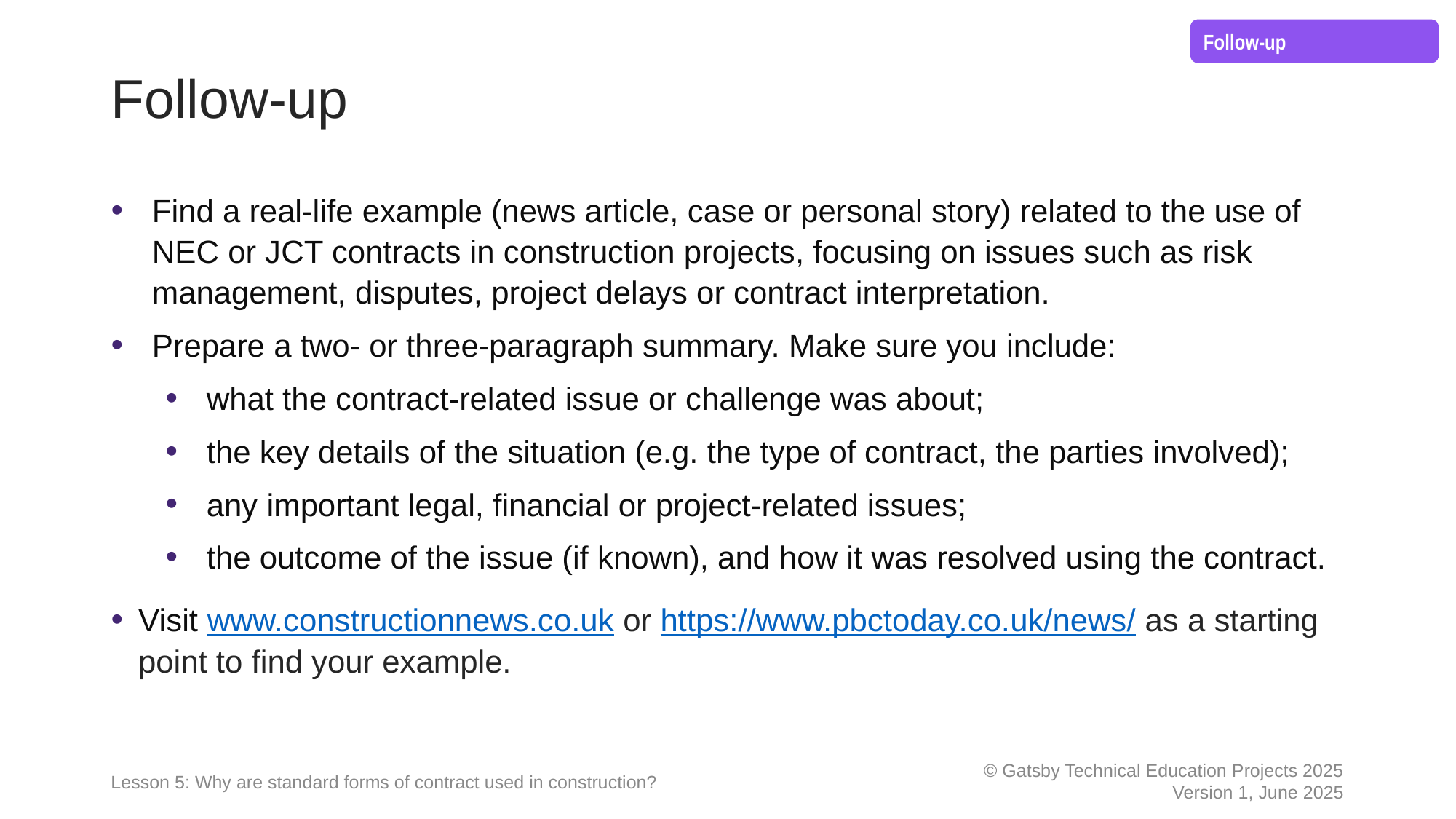

Follow-up
# Follow-up
Find a real-life example (news article, case or personal story) related to the use of NEC or JCT contracts in construction projects, focusing on issues such as risk management, disputes, project delays or contract interpretation.
Prepare a two- or three-paragraph summary. Make sure you include:
what the contract-related issue or challenge was about;
the key details of the situation (e.g. the type of contract, the parties involved);
any important legal, financial or project-related issues;
the outcome of the issue (if known), and how it was resolved using the contract.
Visit www.constructionnews.co.uk or https://www.pbctoday.co.uk/news/ as a starting point to find your example.

Lesson 5: Why are standard forms of contract used in construction?